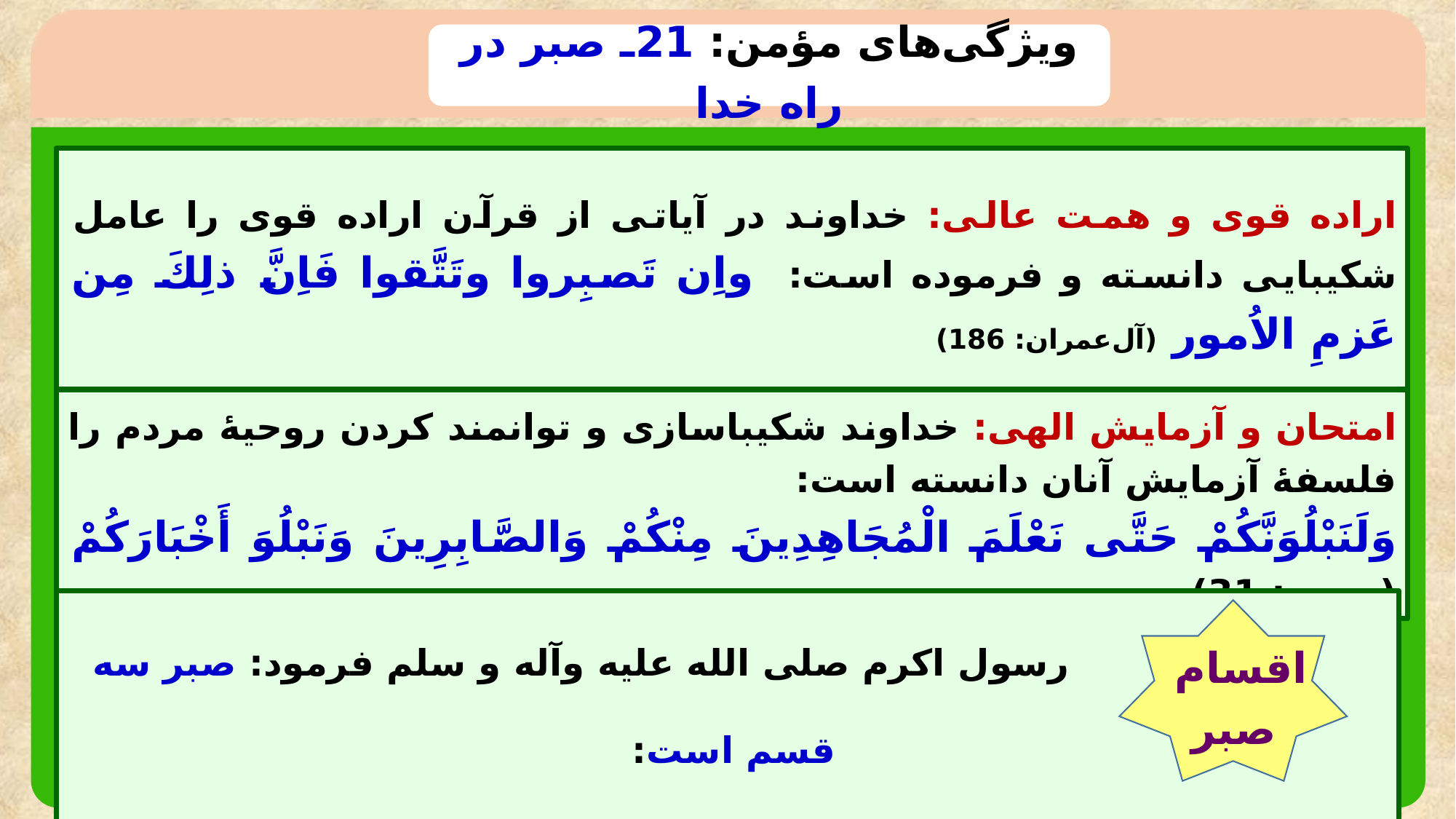

ویژگی‌های مؤمن: 21ـ صبر در راه خدا

اراده قوى و همت عالی: خداوند در آیاتی از قرآن اراده قوى را عامل شكيبايى دانسته و فرموده است:  واِن تَصبِروا وتَتَّقوا فَاِنَّ ذلِكَ مِن عَزمِ الاُمور (آل‌عمران: 186)

امتحان و آزمایش الهی: خداوند شكيباسازى و توانمند كردن روحيۀ مردم را فلسفۀ آزمايش آنان دانسته است:
وَلَنَبْلُوَنَّكُمْ حَتَّی نَعْلَمَ الْمُجَاهِدِينَ مِنْكُمْ وَالصَّابِرِينَ وَنَبْلُوَ أَخْبَارَكُمْ (محمد: 31)
                       رسول اكرم صلی ‌الله‌ علیه ‌وآله ‌و سلم فرمود: صبر سه قسم است:
                         1. صبر بر مصايب؛         2. صبر بر طاعت؛      3. صبر بر معصيت.

اقسام
صبر